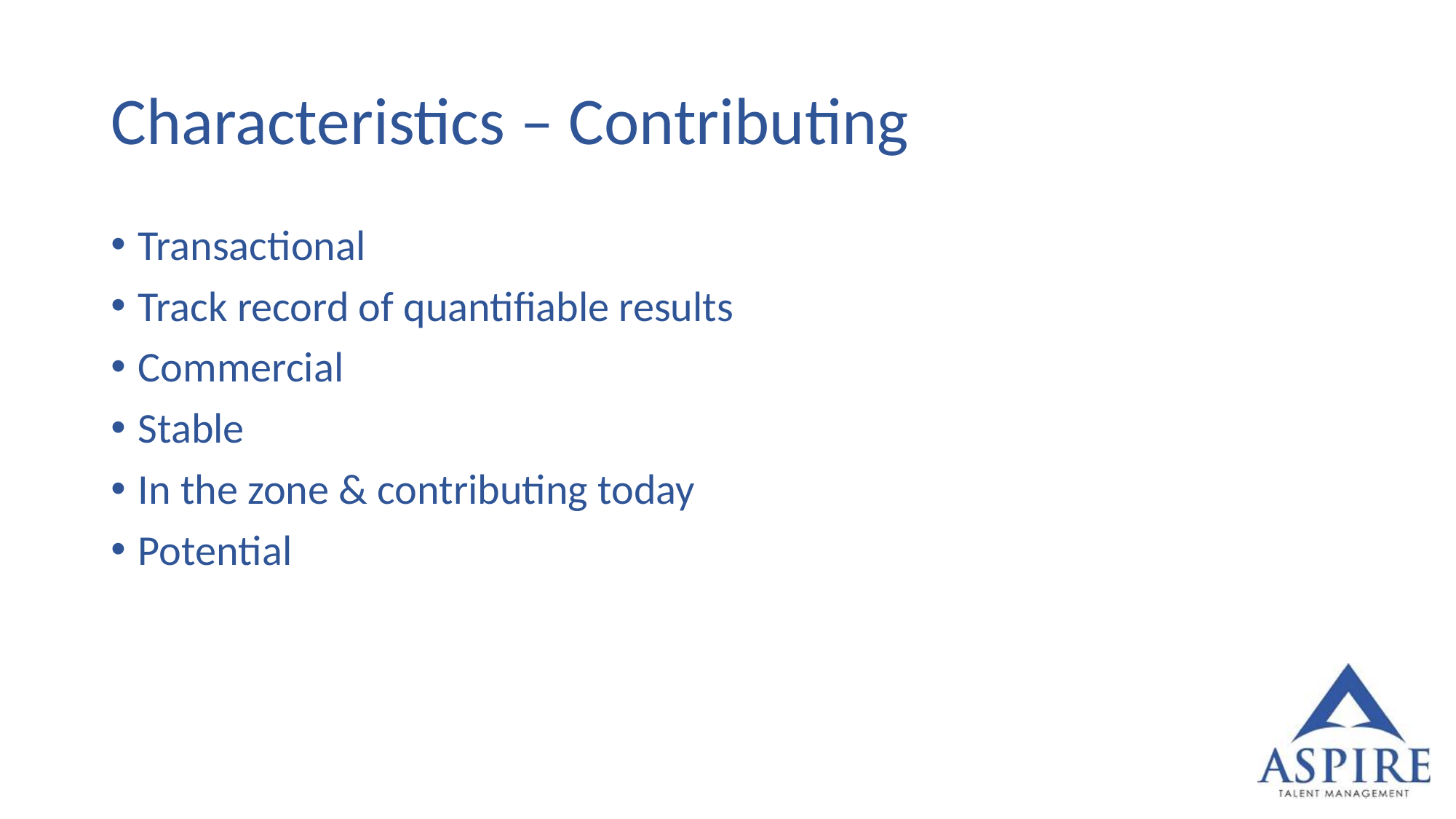

# Characteristics – Contributing
Transactional
Track record of quantifiable results
Commercial
Stable
In the zone & contributing today
Potential